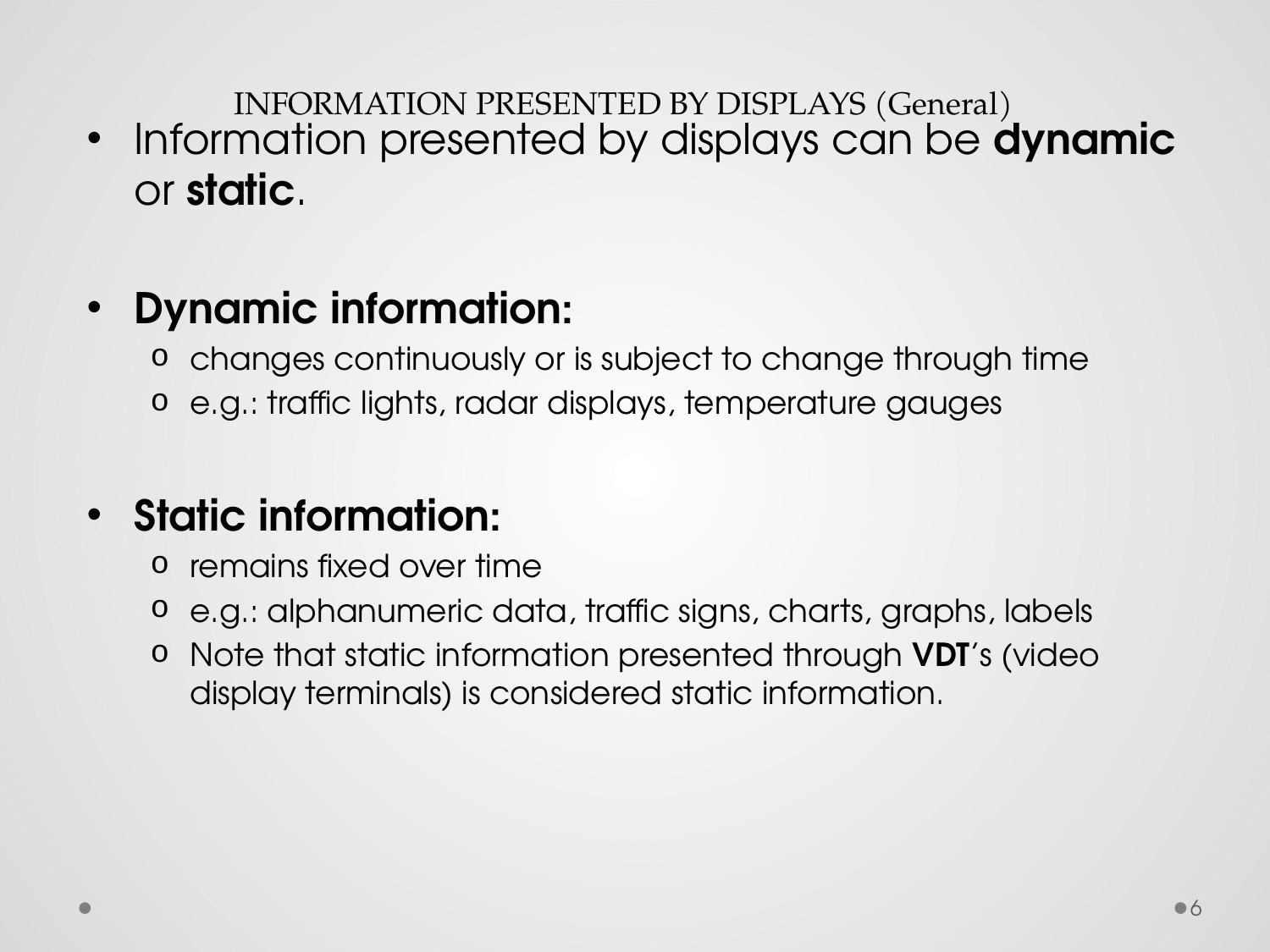

# INFORMATION PRESENTED BY DISPLAYS (General)

Information presented by displays can be dynamic or static.

Dynamic information:
changes continuously or is subject to change through time
e.g.: traffic lights, radar displays, temperature gauges

Static information:
remains fixed over time
e.g.: alphanumeric data, traffic signs, charts, graphs, labels
Note that static information presented through VDT’s (video display terminals) is considered static information.
6